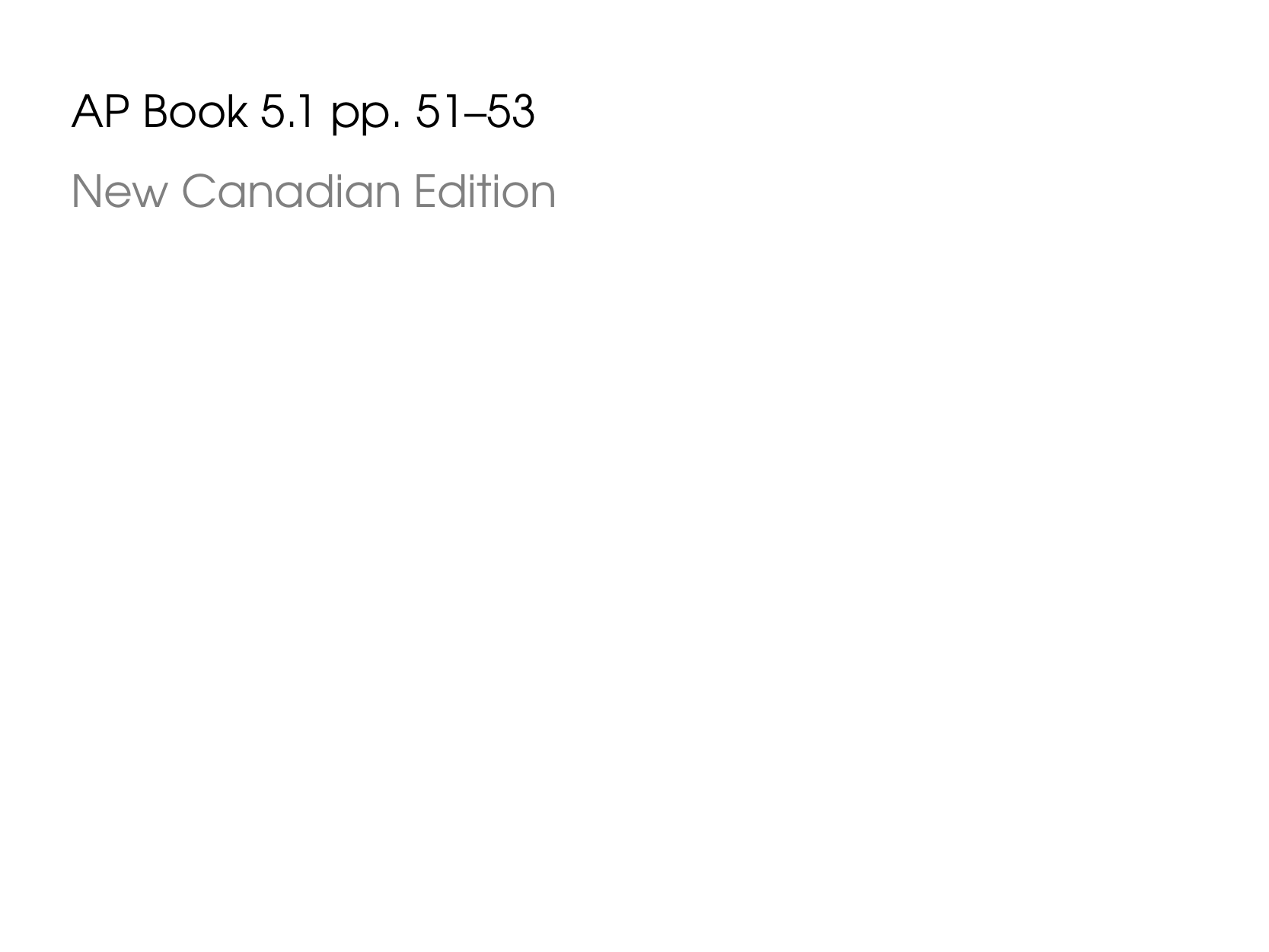

AP Book 5.1 pp. 51–53
New Canadian Edition